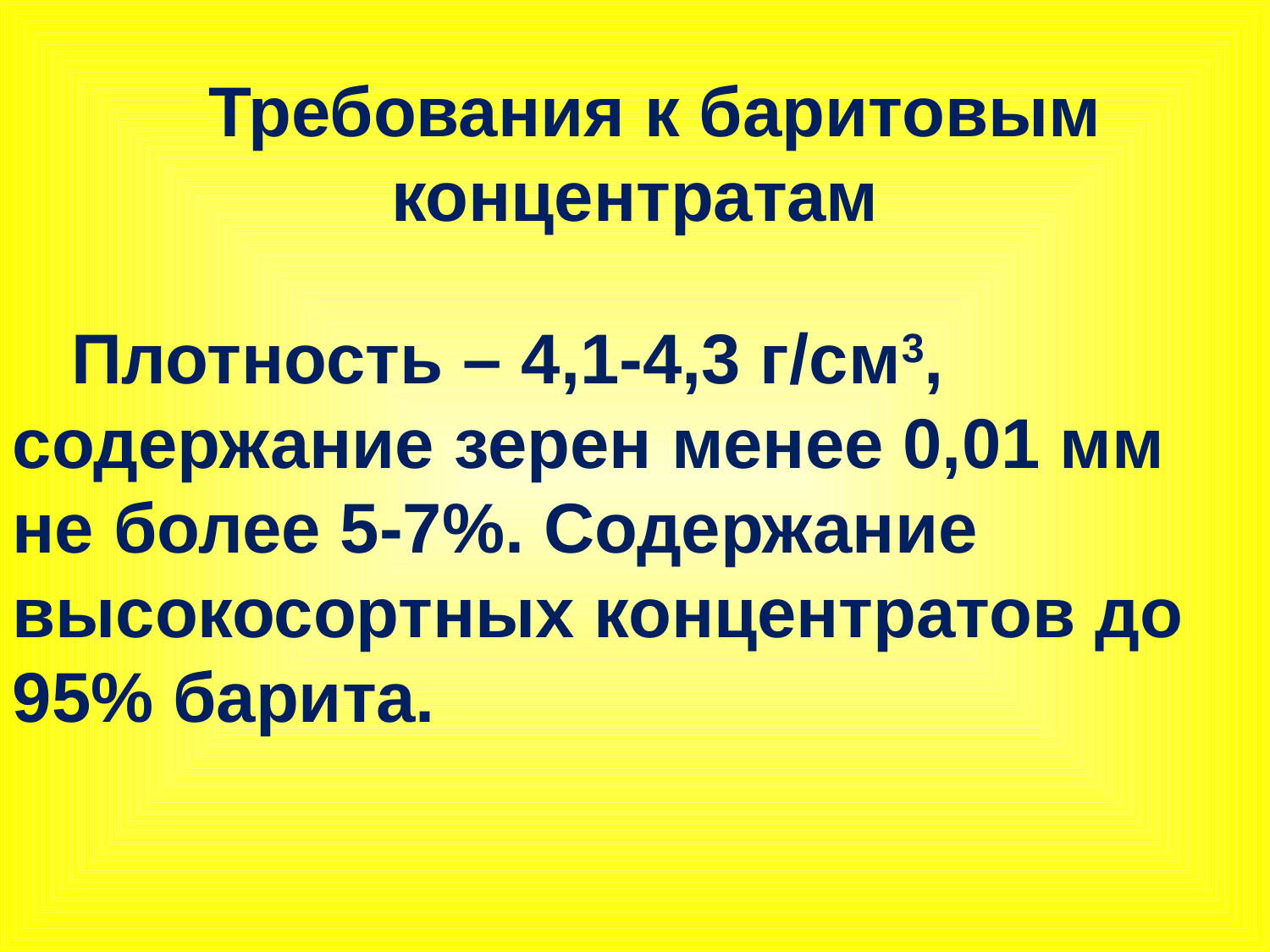

Требования к баритовым  концентратам
   Плотность – 4,1-4,3 г/см3, содержание зерен менее 0,01 мм не более 5-7%. Содержание высокосортных концентратов до 95% барита.